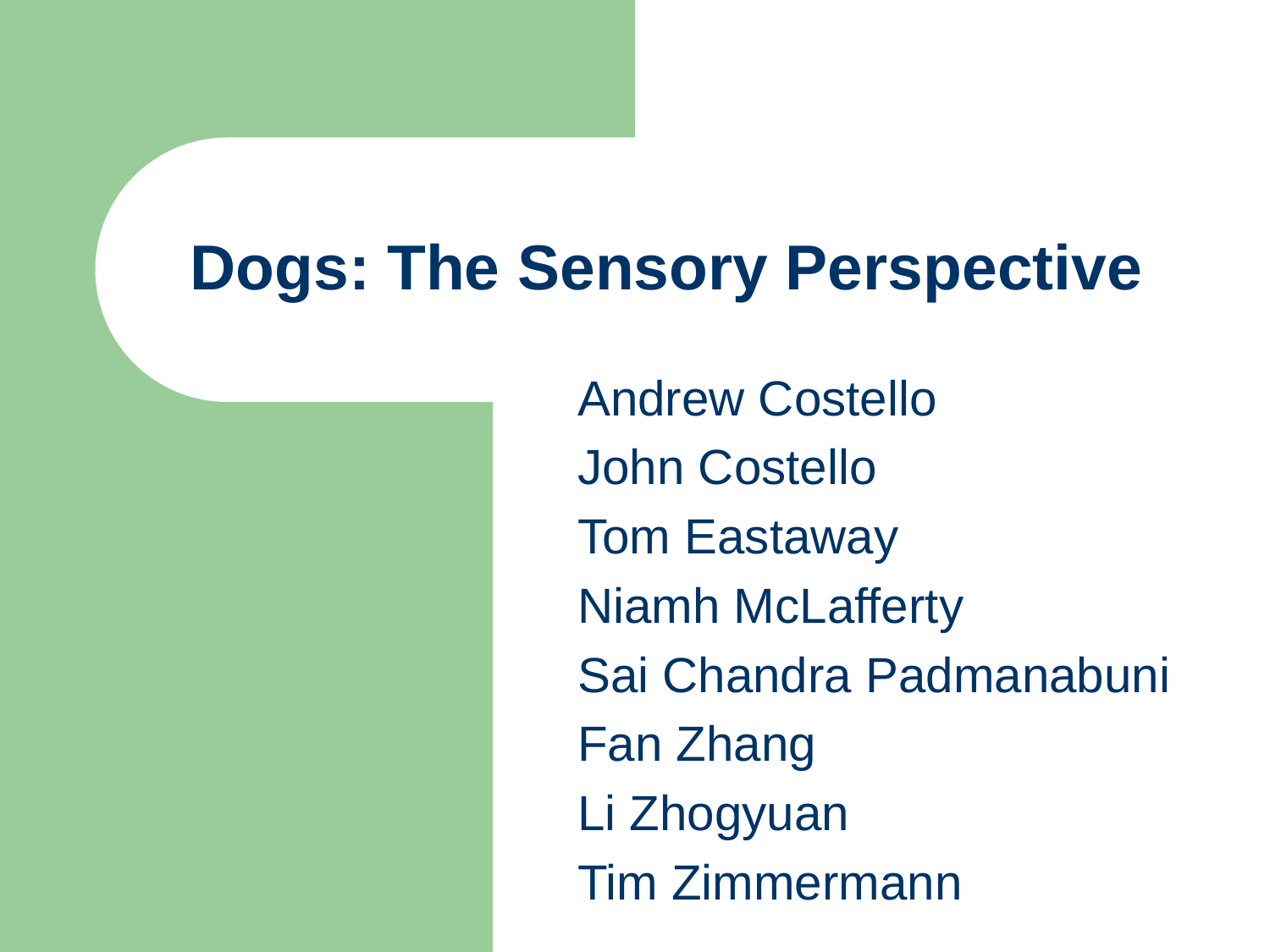

# Dogs: The Sensory Perspective

Andrew Costello
John Costello
Tom Eastaway
Niamh McLafferty
Sai Chandra Padmanabuni
Fan Zhang
Li Zhogyuan
Tim Zimmermann